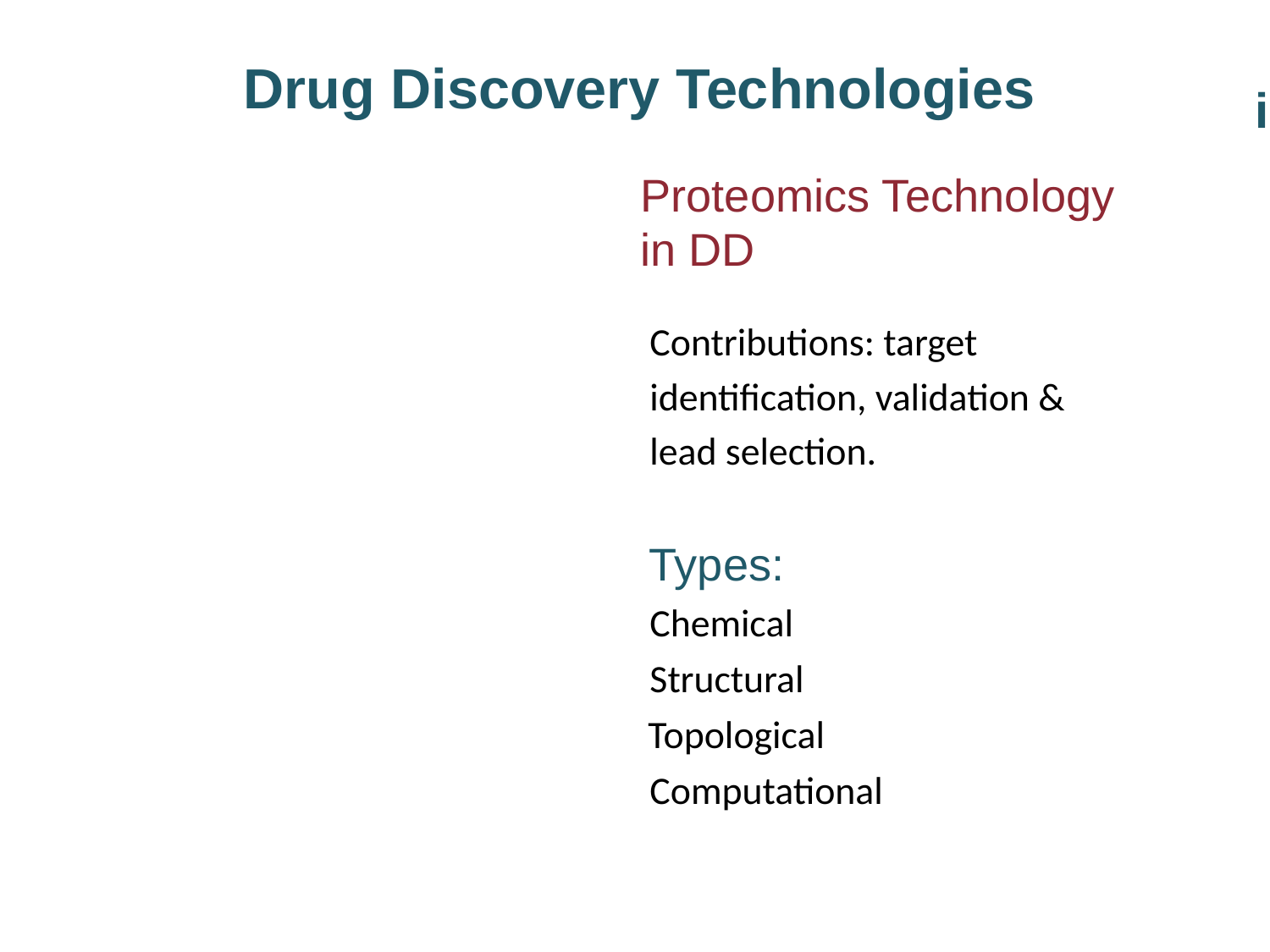

Drug Discovery Technologies
i
Proteomics Technology in DD
Contributions: target identification, validation & lead selection.
Types:
Chemical
Structural
Topological
Computational